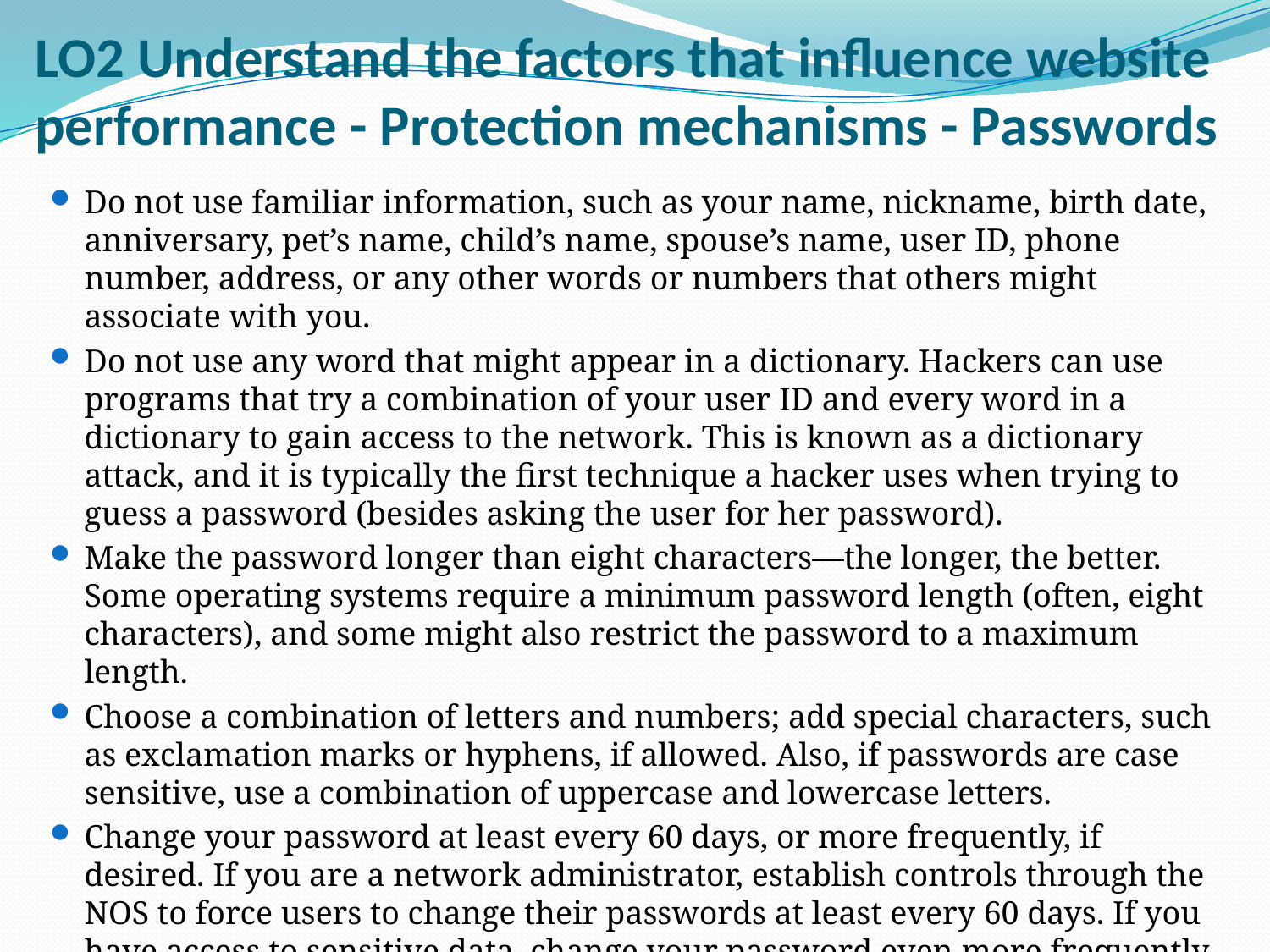

# LO2 Understand the factors that influence website performance - Protection mechanisms - Passwords
Do not use familiar information, such as your name, nickname, birth date, anniversary, pet’s name, child’s name, spouse’s name, user ID, phone number, address, or any other words or numbers that others might associate with you.
Do not use any word that might appear in a dictionary. Hackers can use programs that try a combination of your user ID and every word in a dictionary to gain access to the network. This is known as a dictionary attack, and it is typically the first technique a hacker uses when trying to guess a password (besides asking the user for her password).
Make the password longer than eight characters—the longer, the better. Some operating systems require a minimum password length (often, eight characters), and some might also restrict the password to a maximum length.
Choose a combination of letters and numbers; add special characters, such as exclamation marks or hyphens, if allowed. Also, if passwords are case sensitive, use a combination of uppercase and lowercase letters.
Change your password at least every 60 days, or more frequently, if desired. If you are a network administrator, establish controls through the NOS to force users to change their passwords at least every 60 days. If you have access to sensitive data, change your password even more frequently.